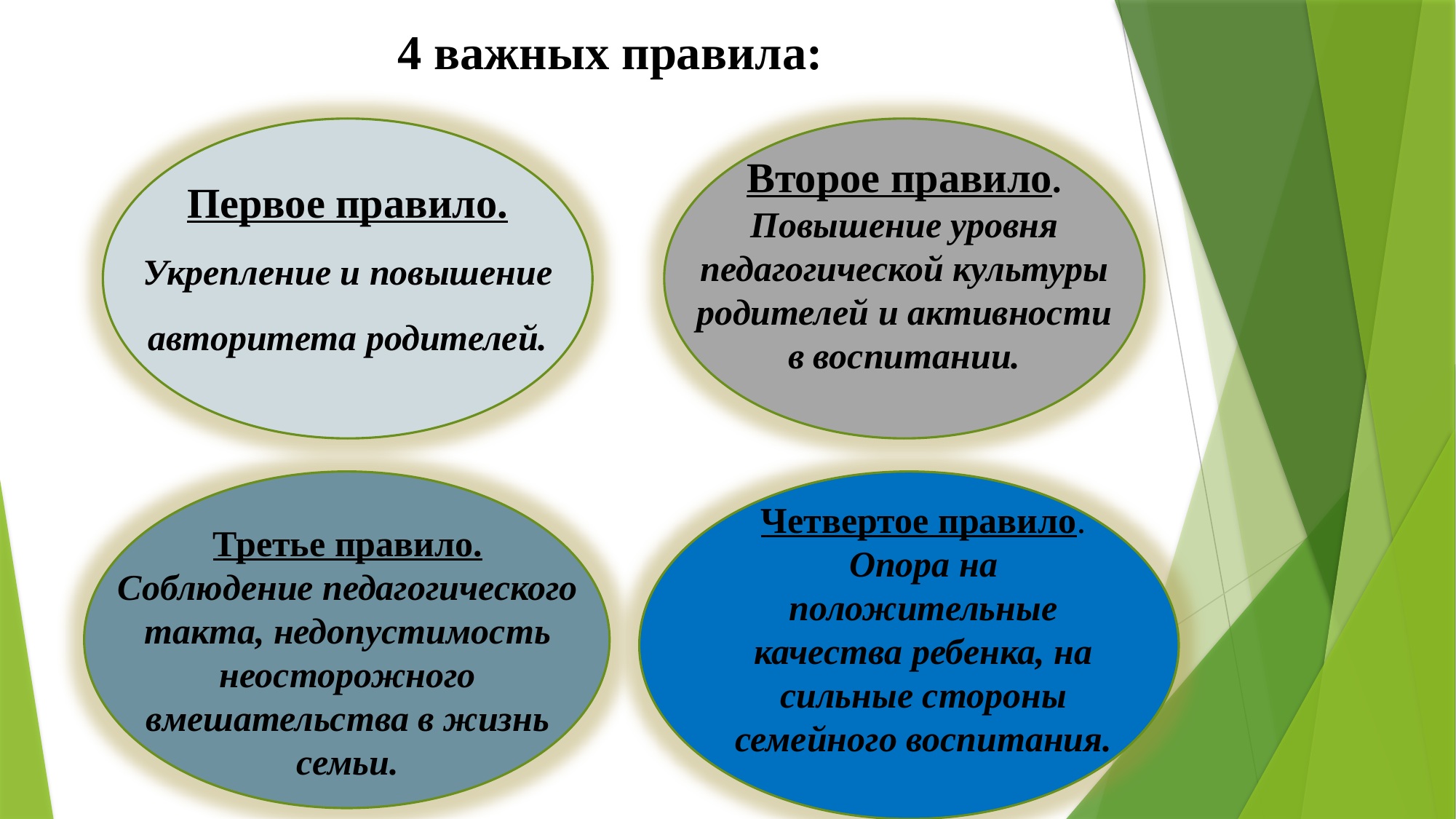

4 важных правила:

Второе правило.
Повышение уровня педагогической культуры родителей и активности в воспитании.
Первое правило.
Укрепление и повышение авторитета родителей.

Четвертое правило.
Опора на положительные качества ребенка, на сильные стороны семейного воспитания.
Третье правило.
Соблюдение педагогического такта, недопустимость неосторожного вмешательства в жизнь семьи.